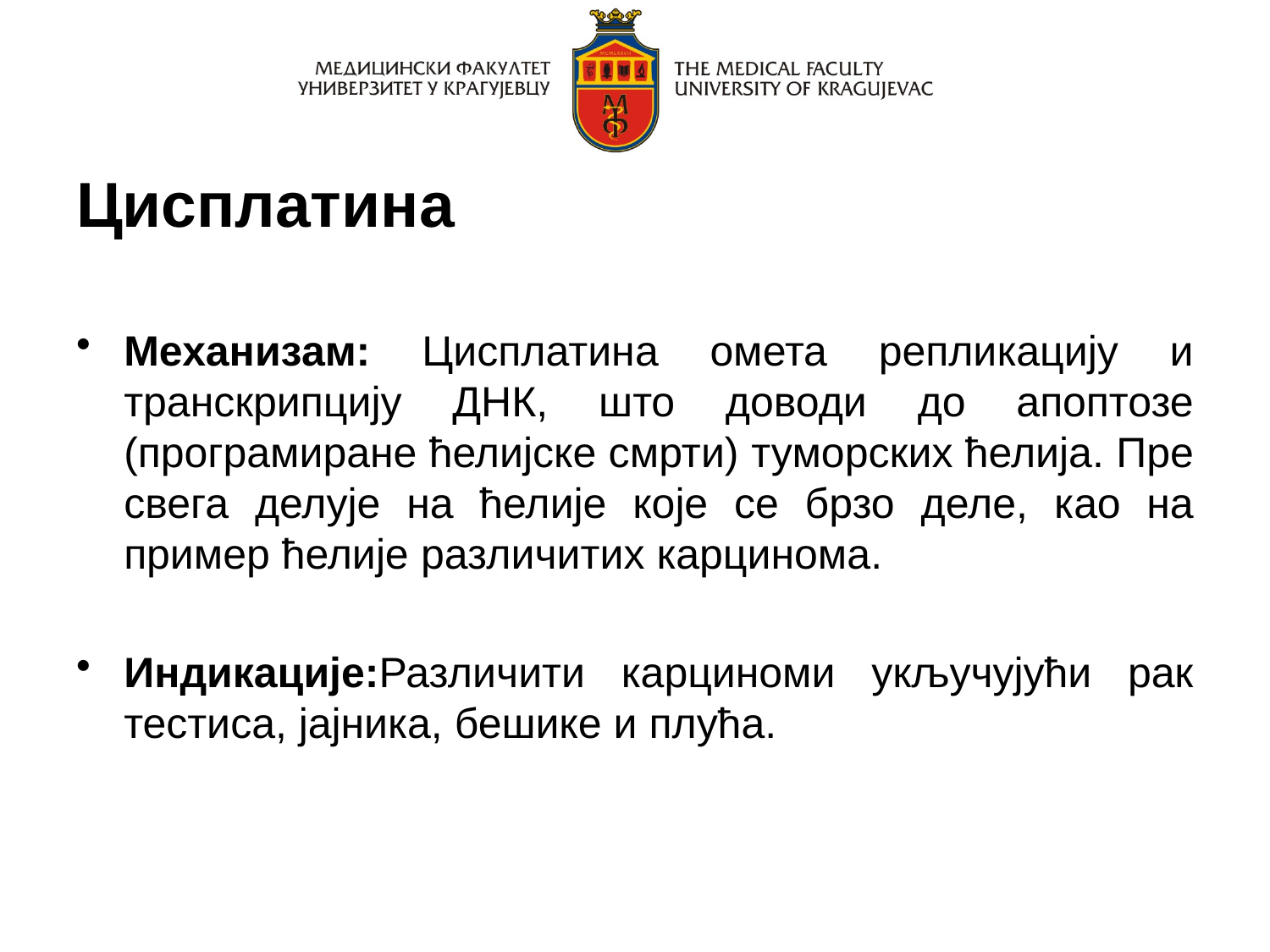

# Цисплатина
Механизам: Цисплатина омета репликацију и транскрипцију ДНК, што доводи до апоптозе (програмиране ћелијске смрти) туморских ћелија. Пре свега делује на ћелије које се брзо деле, као на пример ћелије различитих карцинома.

Индикације:Различити карциноми укључујући рак тестиса, јајника, бешике и плућа.